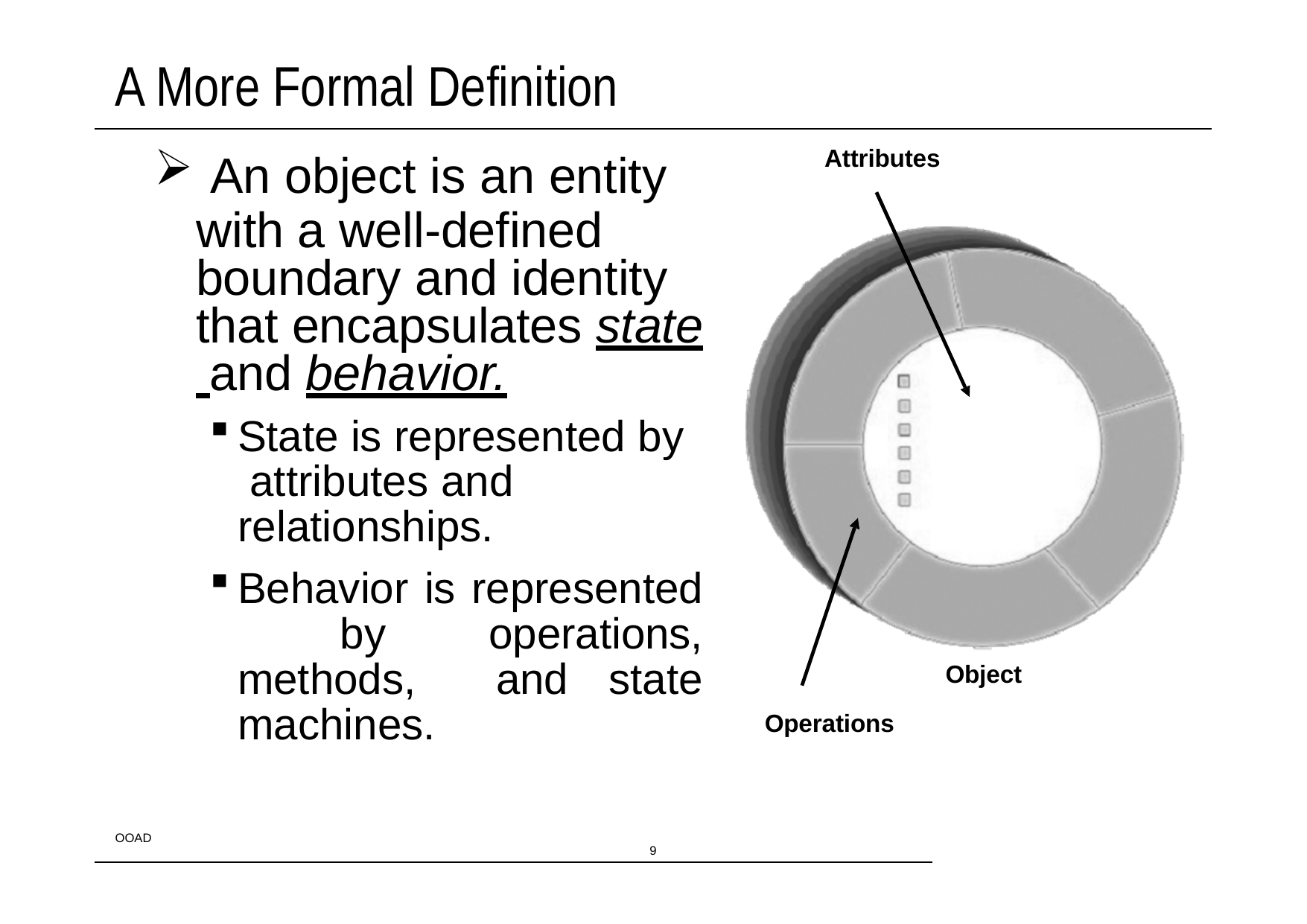

# A More Formal Definition
Attributes
An object is an entity
with a well-defined  boundary and identity  that encapsulates state  and behavior.
State is represented by  attributes and  relationships.
Behavior is represented  by operations, methods,  and state machines.

Object
Operations
OOAD
9